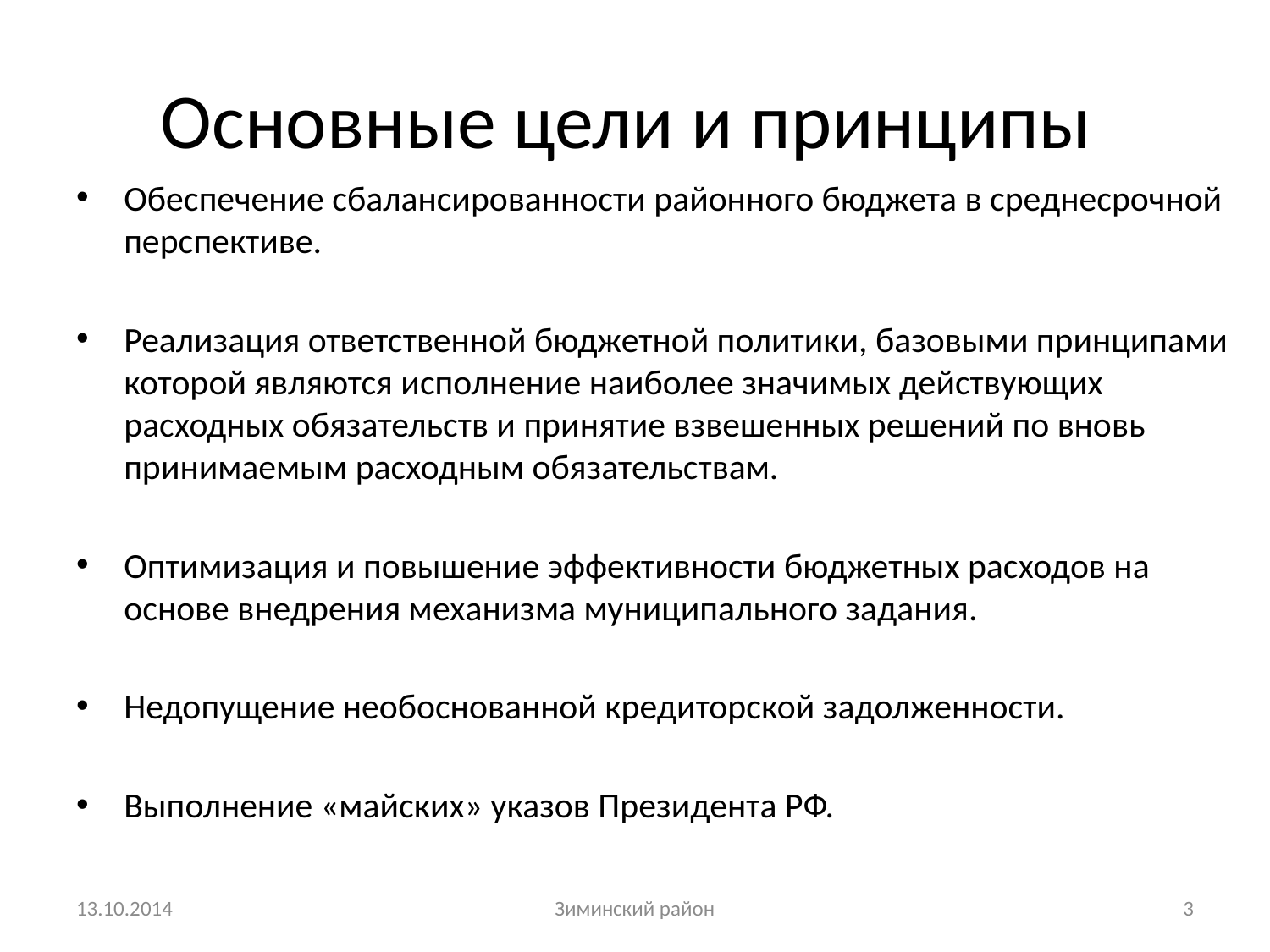

# Основные цели и принципы
Обеспечение сбалансированности районного бюджета в среднесрочной перспективе.

Реализация ответственной бюджетной политики, базовыми принципами которой являются исполнение наиболее значимых действующих расходных обязательств и принятие взвешенных решений по вновь принимаемым расходным обязательствам.

Оптимизация и повышение эффективности бюджетных расходов на основе внедрения механизма муниципального задания.

Недопущение необоснованной кредиторской задолженности.

Выполнение «майских» указов Президента РФ.
13.10.2014
Зиминский район
3